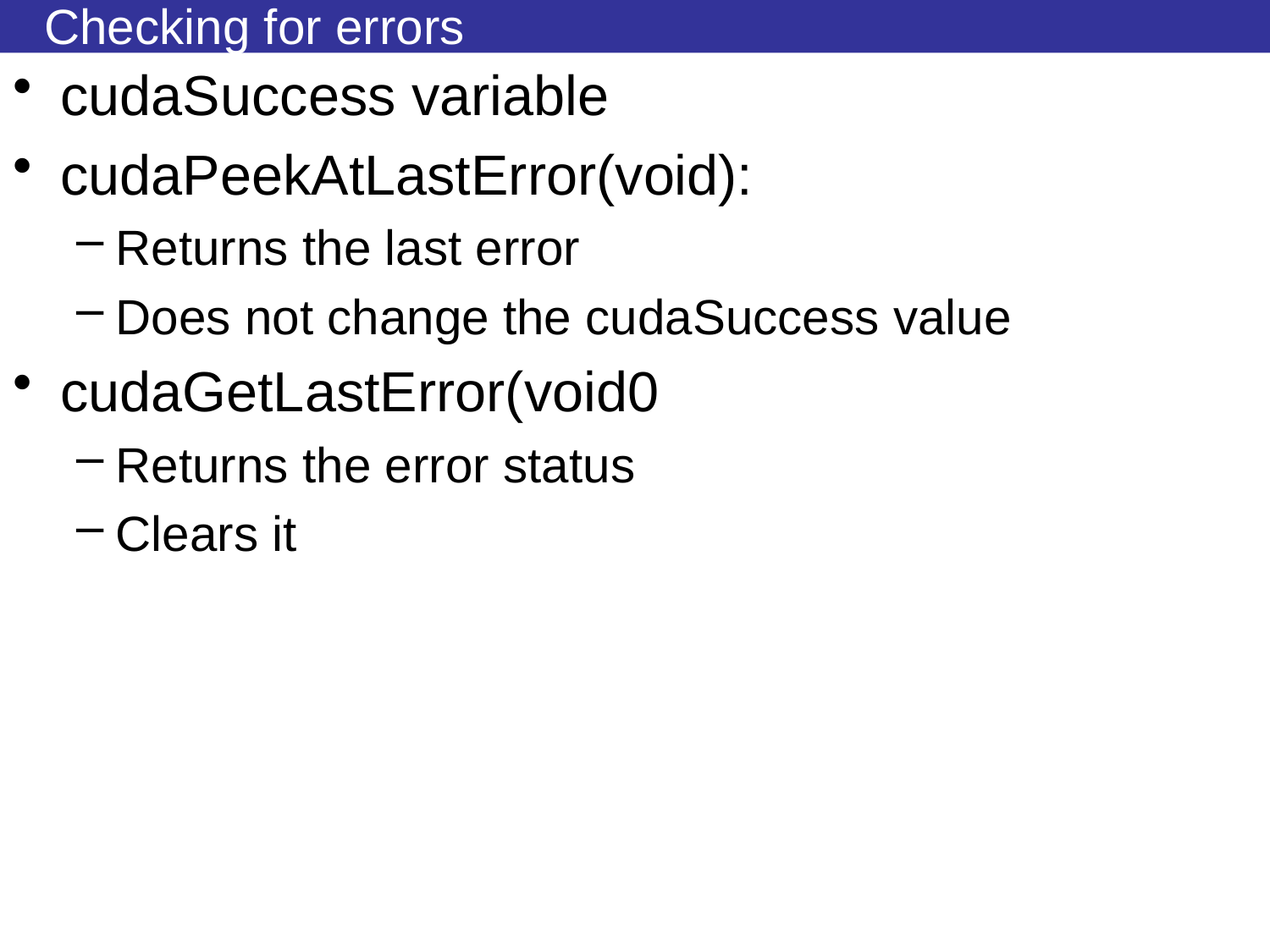

# Checking for errors
cudaSuccess variable
cudaPeekAtLastError(void):
Returns the last error
Does not change the cudaSuccess value
cudaGetLastError(void0
Returns the error status
Clears it